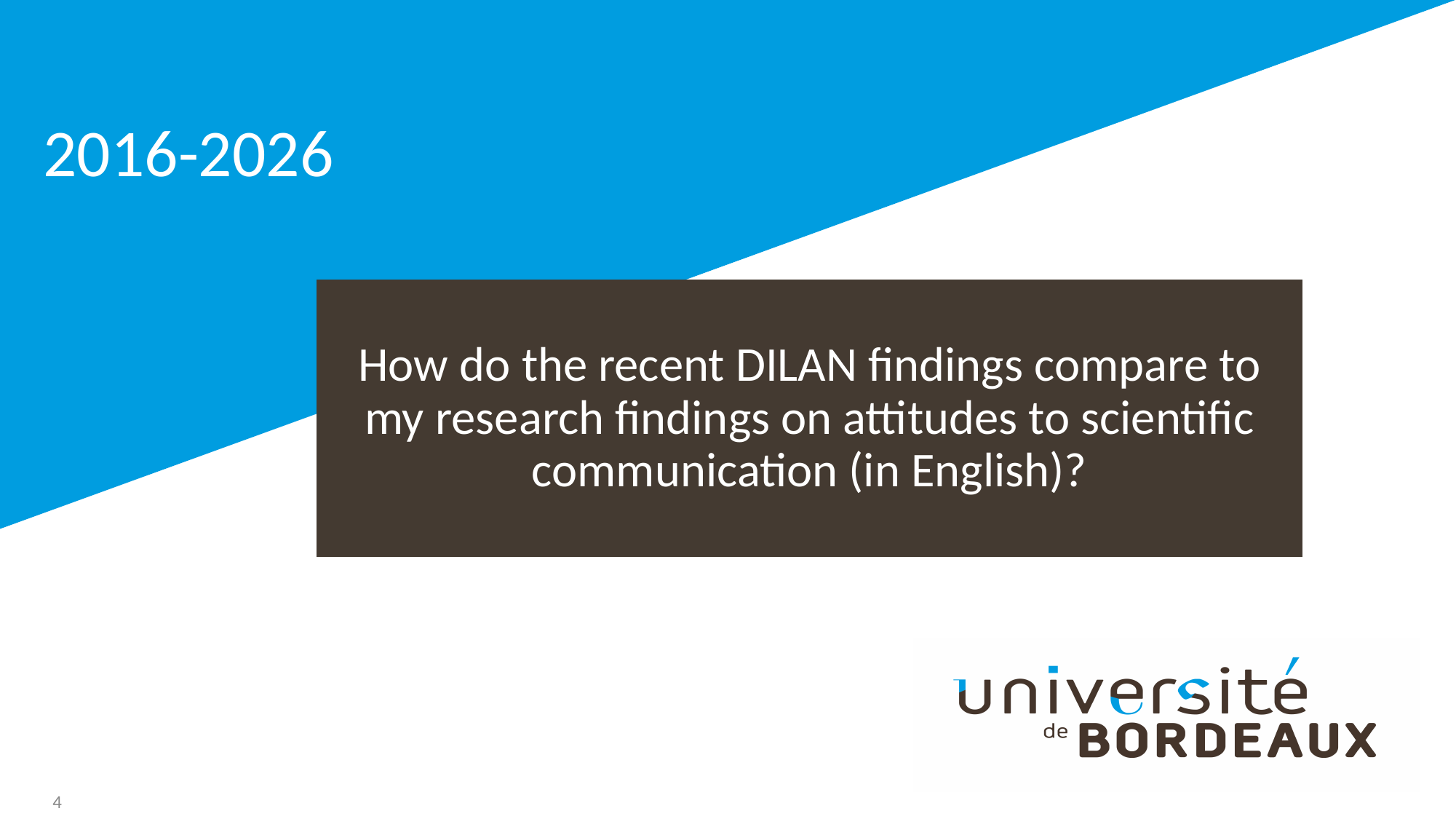

# 2016-2026
How do the recent DILAN findings compare to my research findings on attitudes to scientific communication (in English)?
4